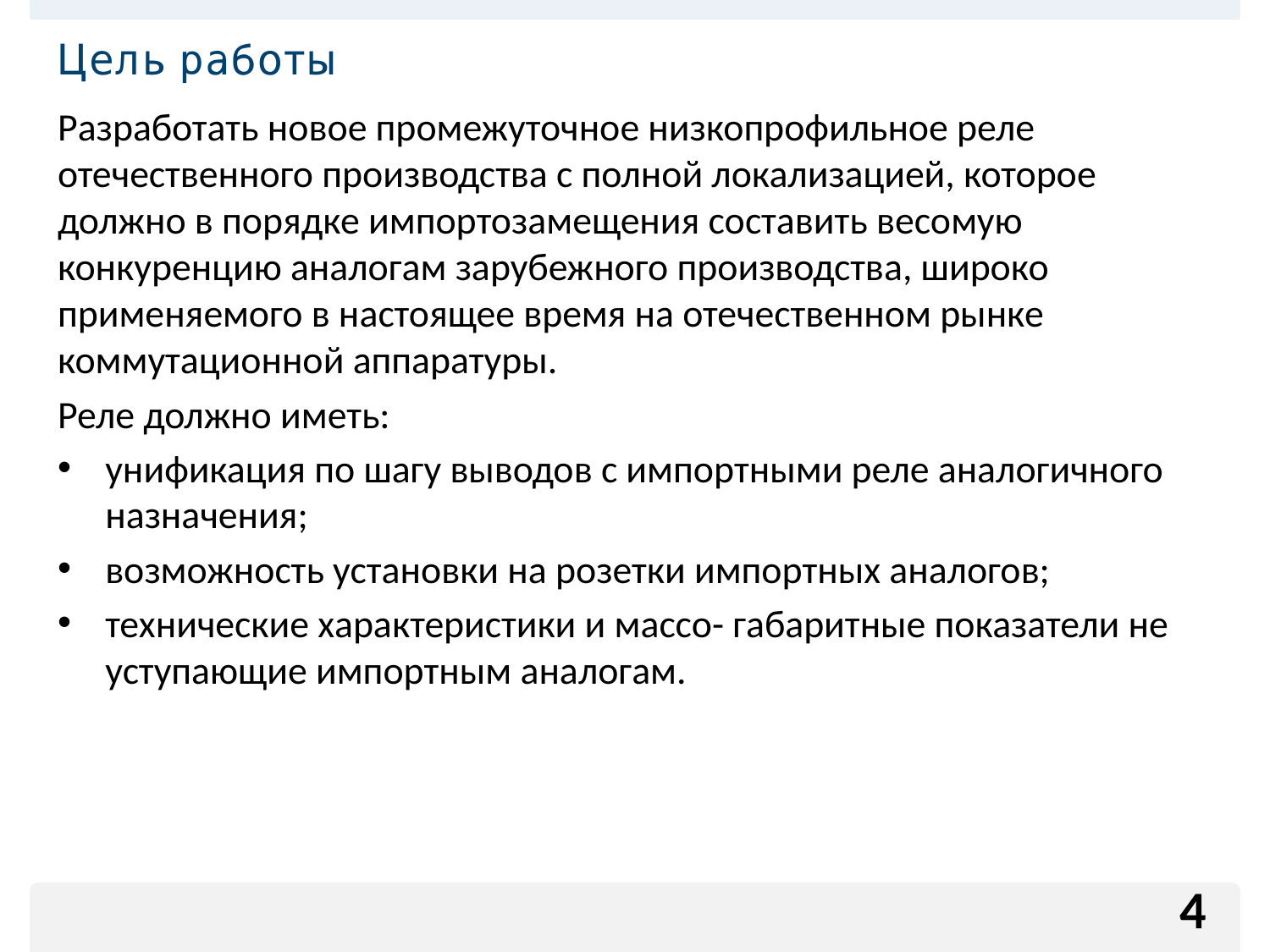

# Цель работы
Разработать новое промежуточное низкопрофильное реле отечественного производства с полной локализацией, которое должно в порядке импортозамещения составить весомую конкуренцию аналогам зарубежного производства, широко применяемого в настоящее время на отечественном рынке коммутационной аппаратуры.
Реле должно иметь:
унификация по шагу выводов с импортными реле аналогичного назначения;
возможность установки на розетки импортных аналогов;
технические характеристики и массо- габаритные показатели не уступающие импортным аналогам.

4